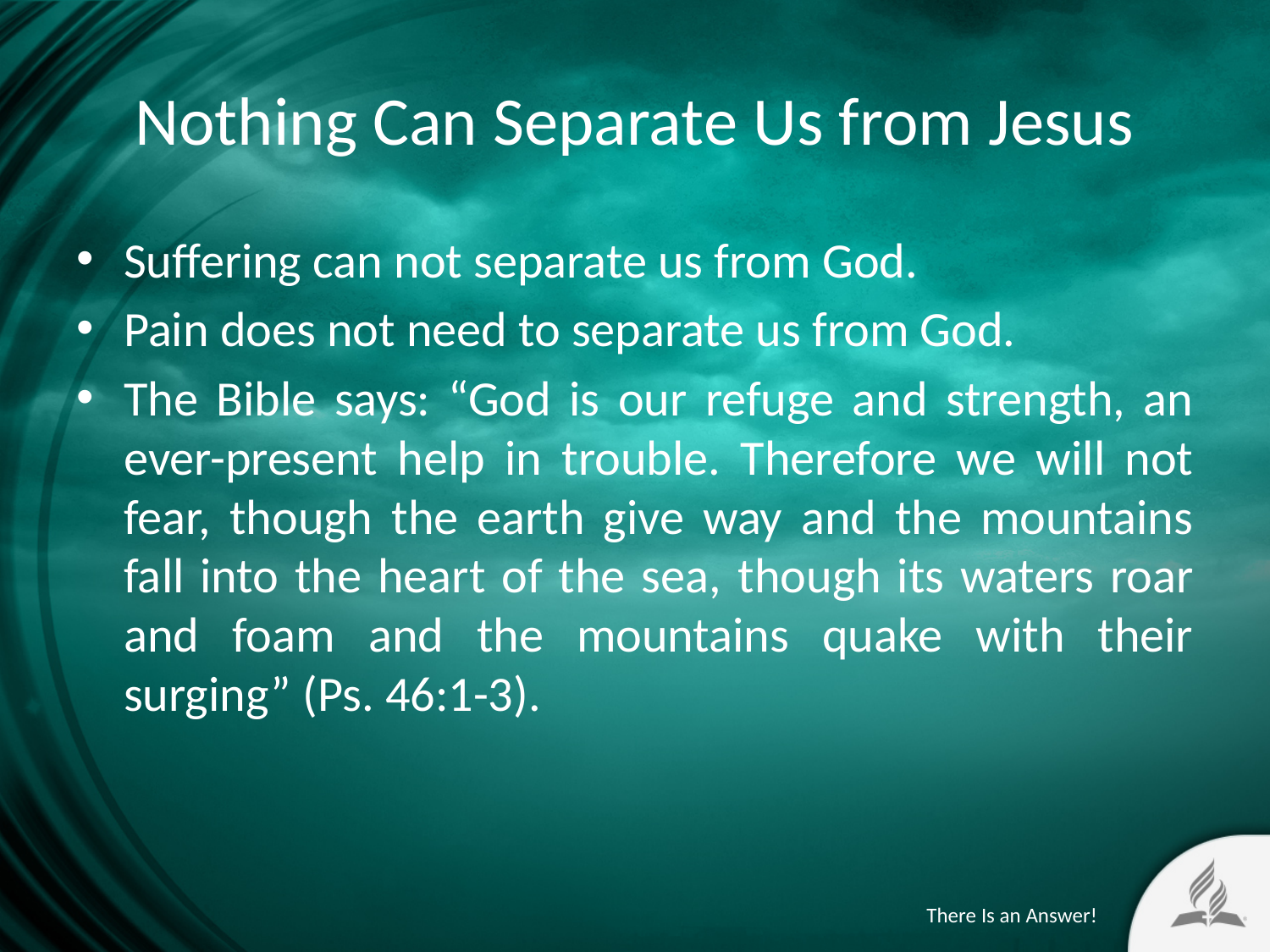

# Nothing Can Separate Us from Jesus
Suffering can not separate us from God.
Pain does not need to separate us from God.
The Bible says: “God is our refuge and strength, an ever-present help in trouble. Therefore we will not fear, though the earth give way and the mountains fall into the heart of the sea, though its waters roar and foam and the mountains quake with their surging” (Ps. 46:1-3).
There Is an Answer!